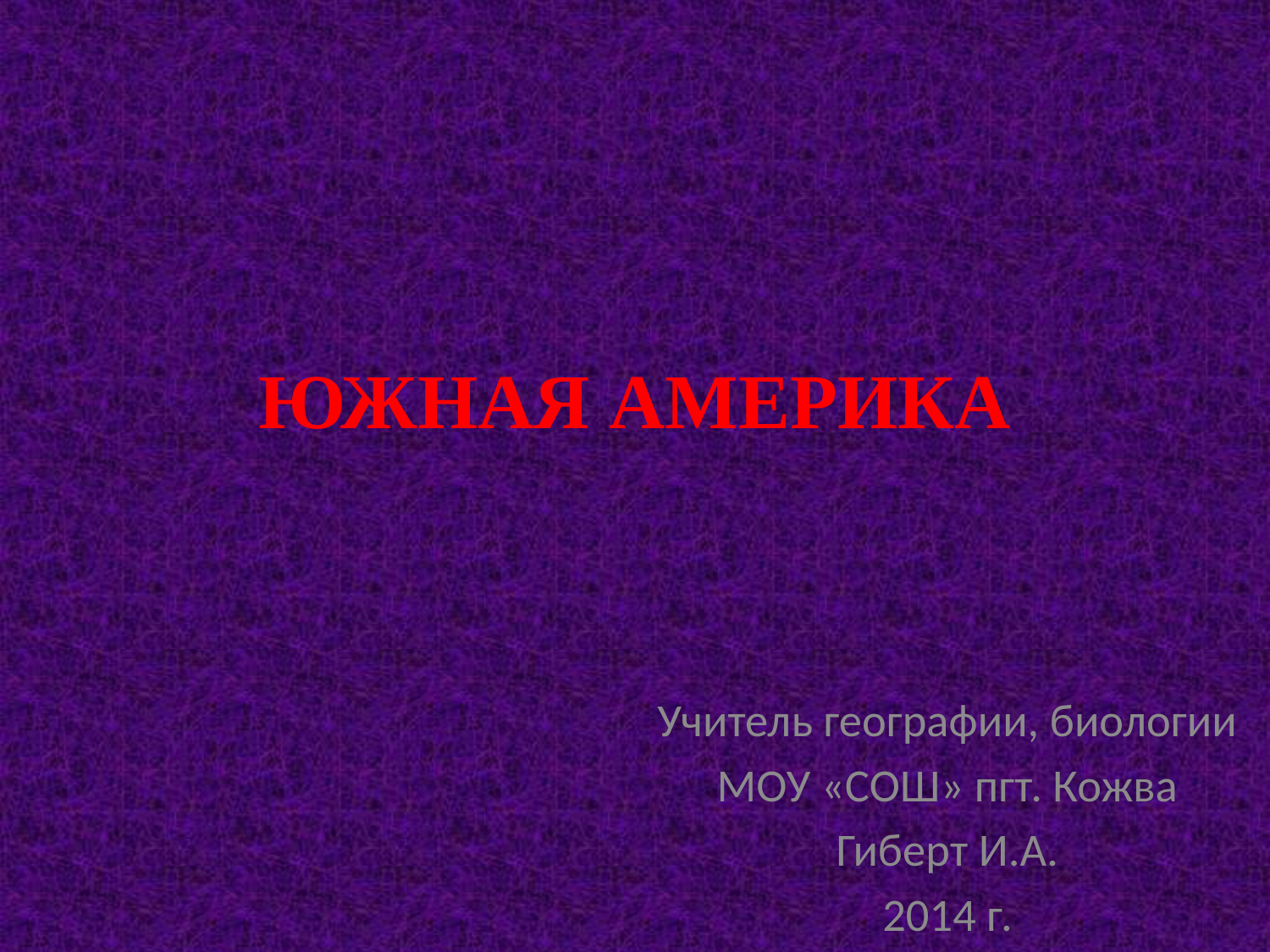

# ЮЖНАЯ АМЕРИКА
Учитель географии, биологии
МОУ «СОШ» пгт. Кожва
Гиберт И.А.
2014 г.